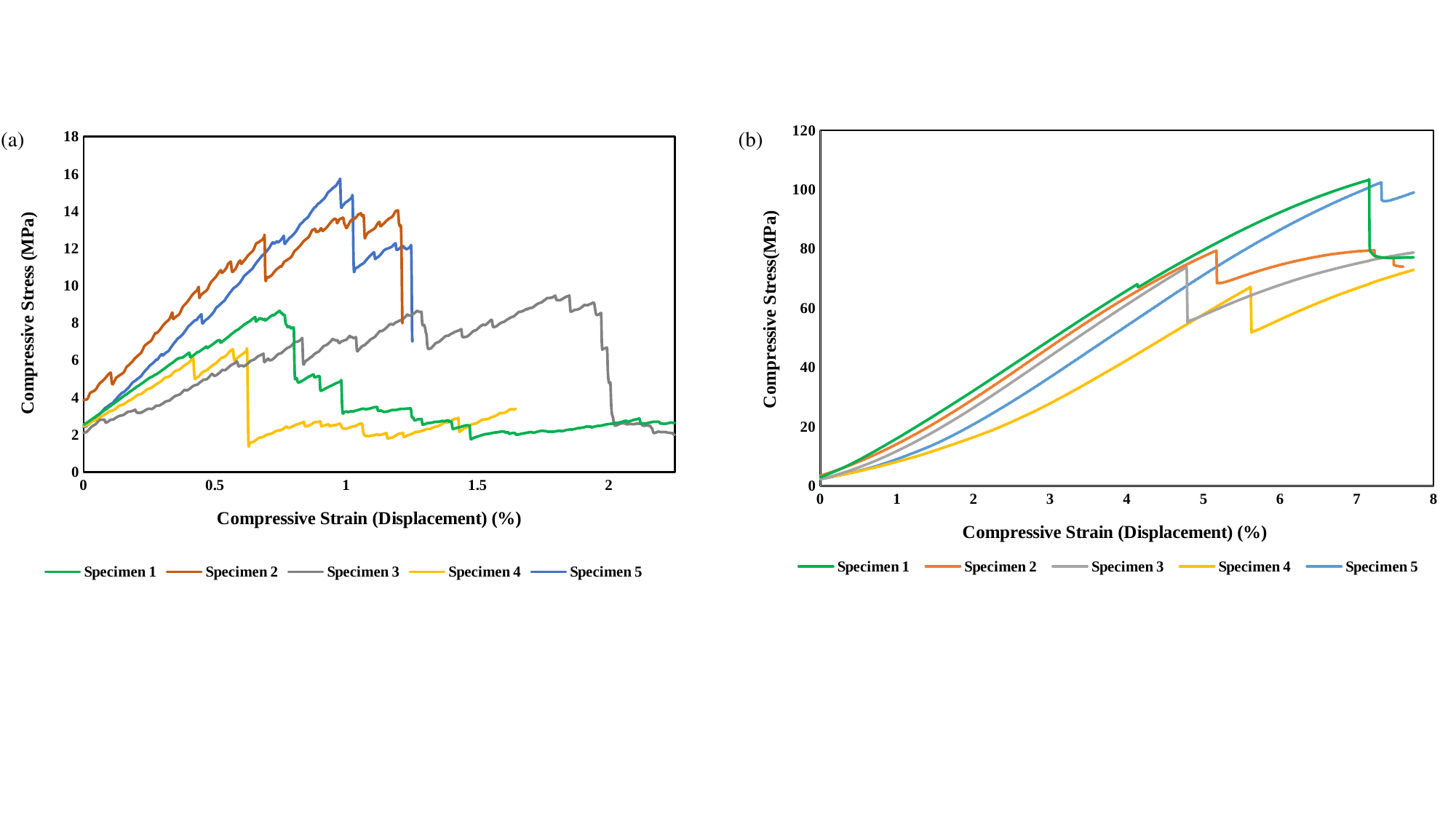

### Chart

| Category |  |  |  |  |  |
|---|---|---|---|---|---|

### Chart

| Category |  |  |  |  |  |
|---|---|---|---|---|---|
(a)
(b)